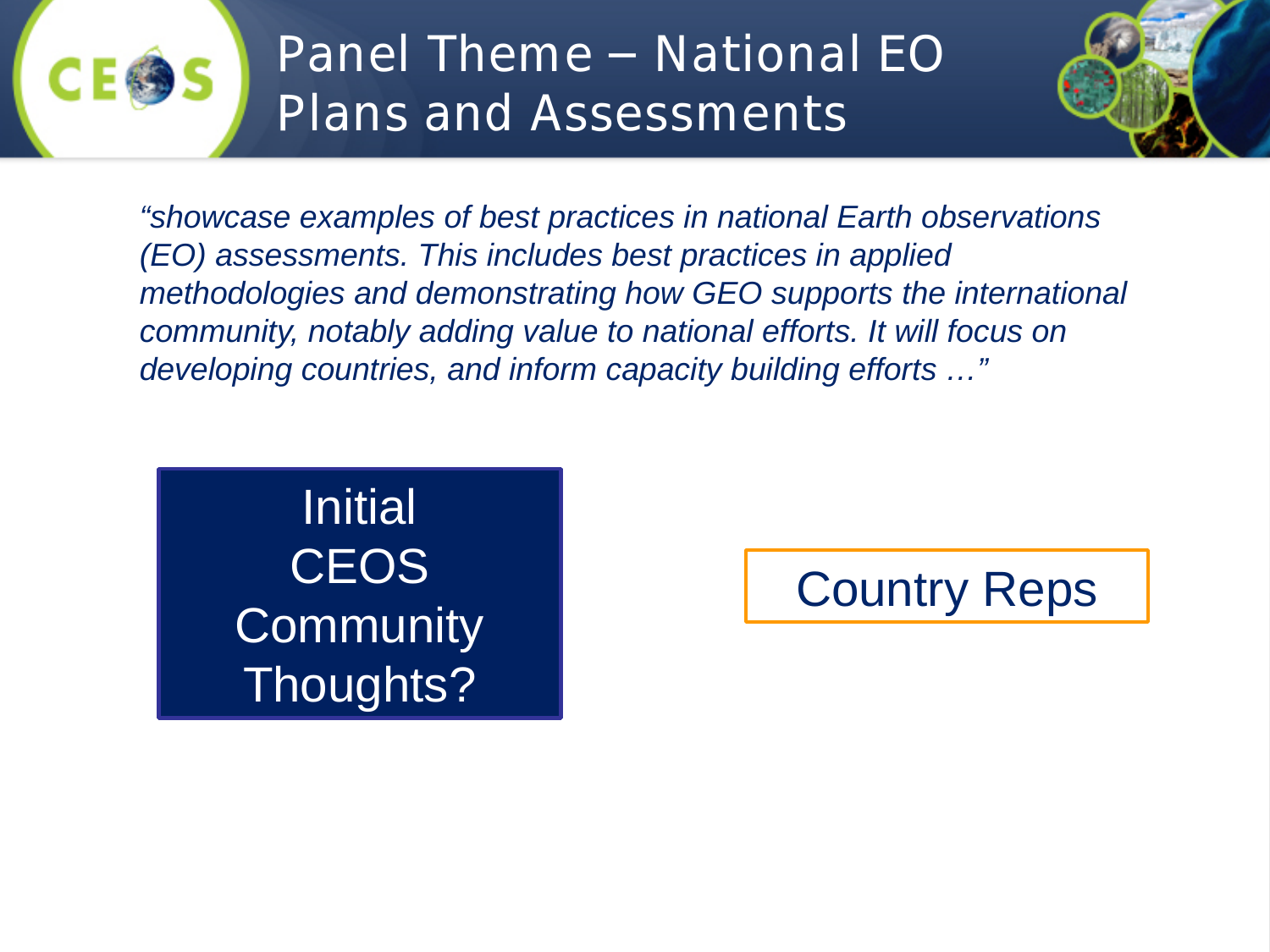

Panel Theme – National EO Plans and Assessments
“showcase examples of best practices in national Earth observations (EO) assessments. This includes best practices in applied methodologies and demonstrating how GEO supports the international community, notably adding value to national efforts. It will focus on developing countries, and inform capacity building efforts …”
Initial
CEOS
Community
Thoughts?
Country Reps